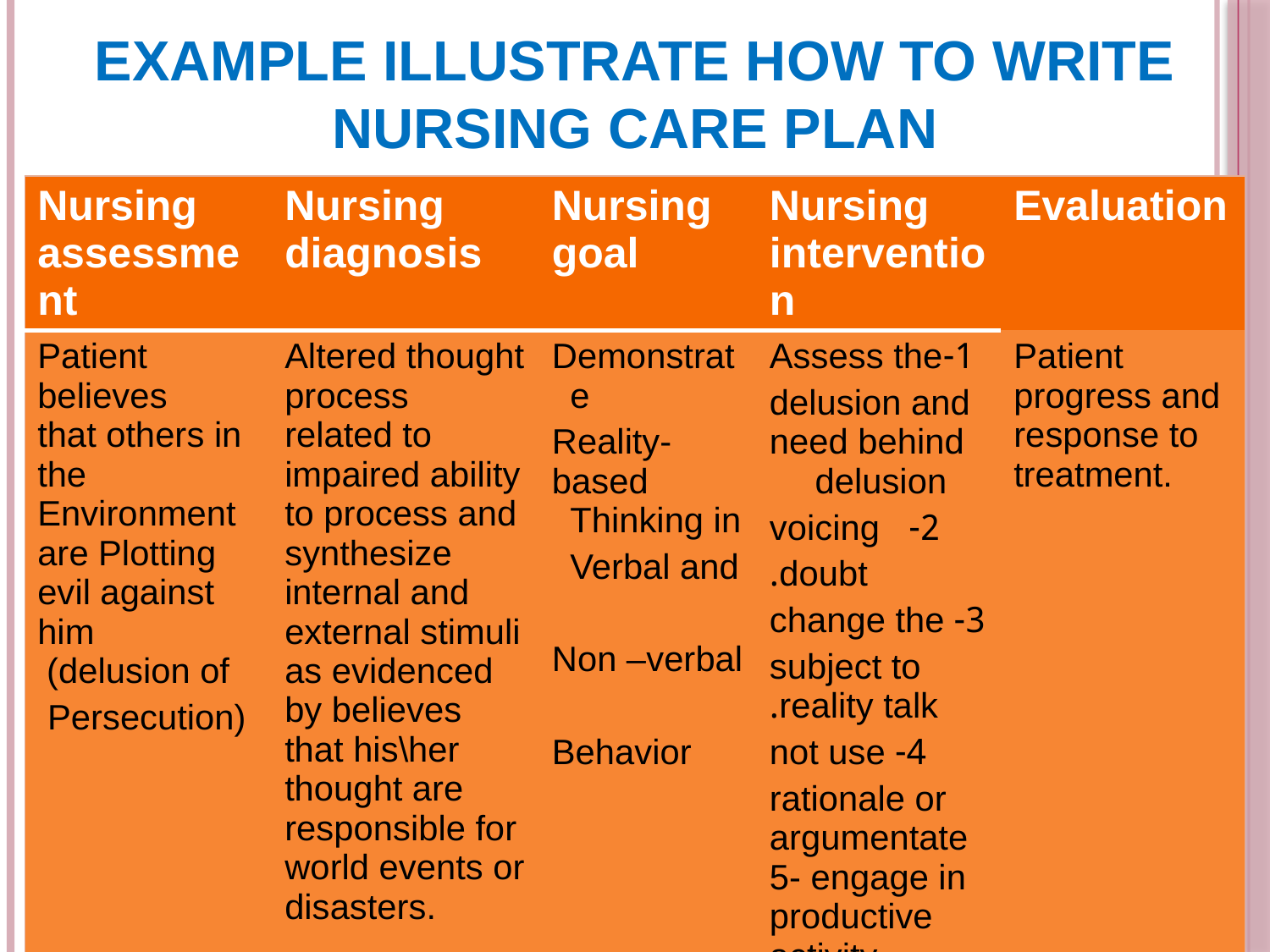

# Example illustrate how to write nursing care plan
| Nursing assessment | Nursing diagnosis | Nursing goal | Nursing intervention | Evaluation |
| --- | --- | --- | --- | --- |
| Patient believes that others in the Environment are Plotting evil against him (delusion of Persecution) | Altered thought process related to impaired ability to process and synthesize internal and external stimuli as evidenced by believes that his\her thought are responsible for world events or disasters. | Demonstrate Reality-based Thinking in Verbal and Non –verbal Behavior | 1-Assess the delusion and need behind delusion 2- voicing doubt. 3- change the subject to reality talk. 4- not use rationale or argumentate 5- engage in productive activity. | Patient progress and response to treatment. |